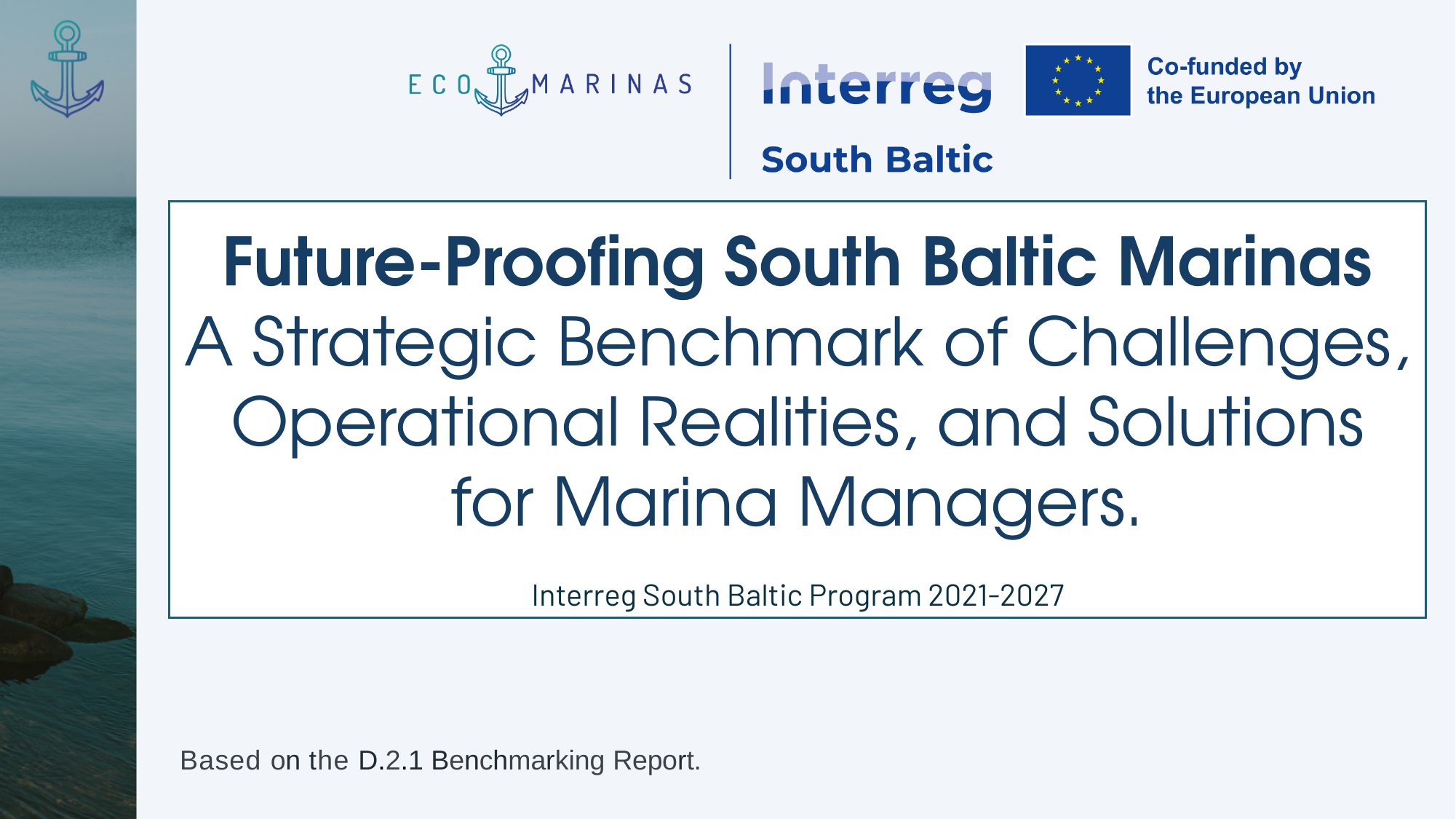

# Future-Proofing South Baltic Marinas A Strategic Benchmark of Challenges, Operational Realities, and Solutions for Marina Managers. Interreg South Baltic Program 2021-2027
NAME OF PREZENTER
Place and DATE
Based on the D.2.1 Benchmarking Report.